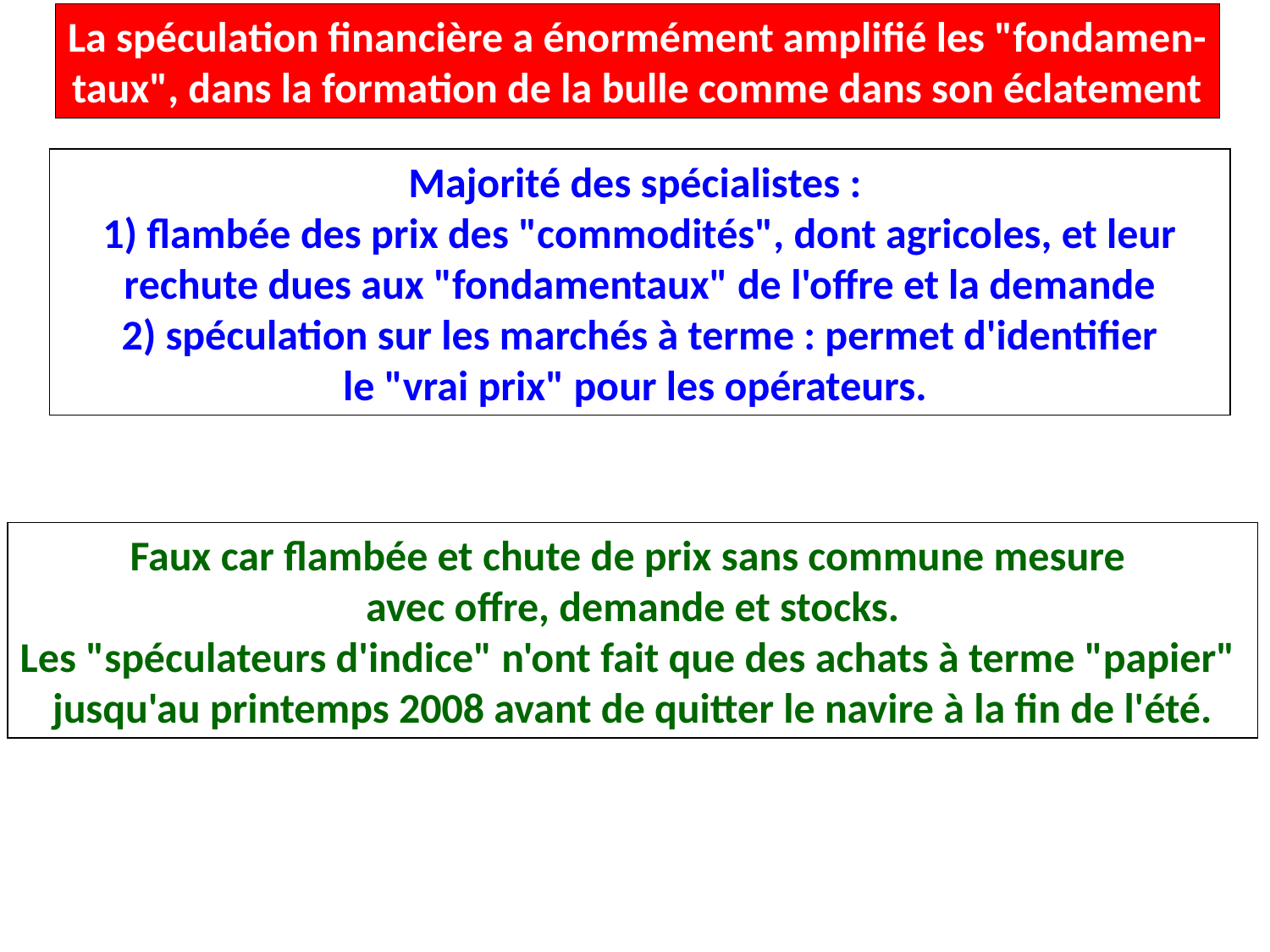

La spéculation financière a énormément amplifié les "fondamen-
taux", dans la formation de la bulle comme dans son éclatement
Majorité des spécialistes :
1) flambée des prix des "commodités", dont agricoles, et leur rechute dues aux "fondamentaux" de l'offre et la demande
2) spéculation sur les marchés à terme : permet d'identifier
le "vrai prix" pour les opérateurs.
Faux car flambée et chute de prix sans commune mesure
avec offre, demande et stocks.
Les "spéculateurs d'indice" n'ont fait que des achats à terme "papier"
jusqu'au printemps 2008 avant de quitter le navire à la fin de l'été.